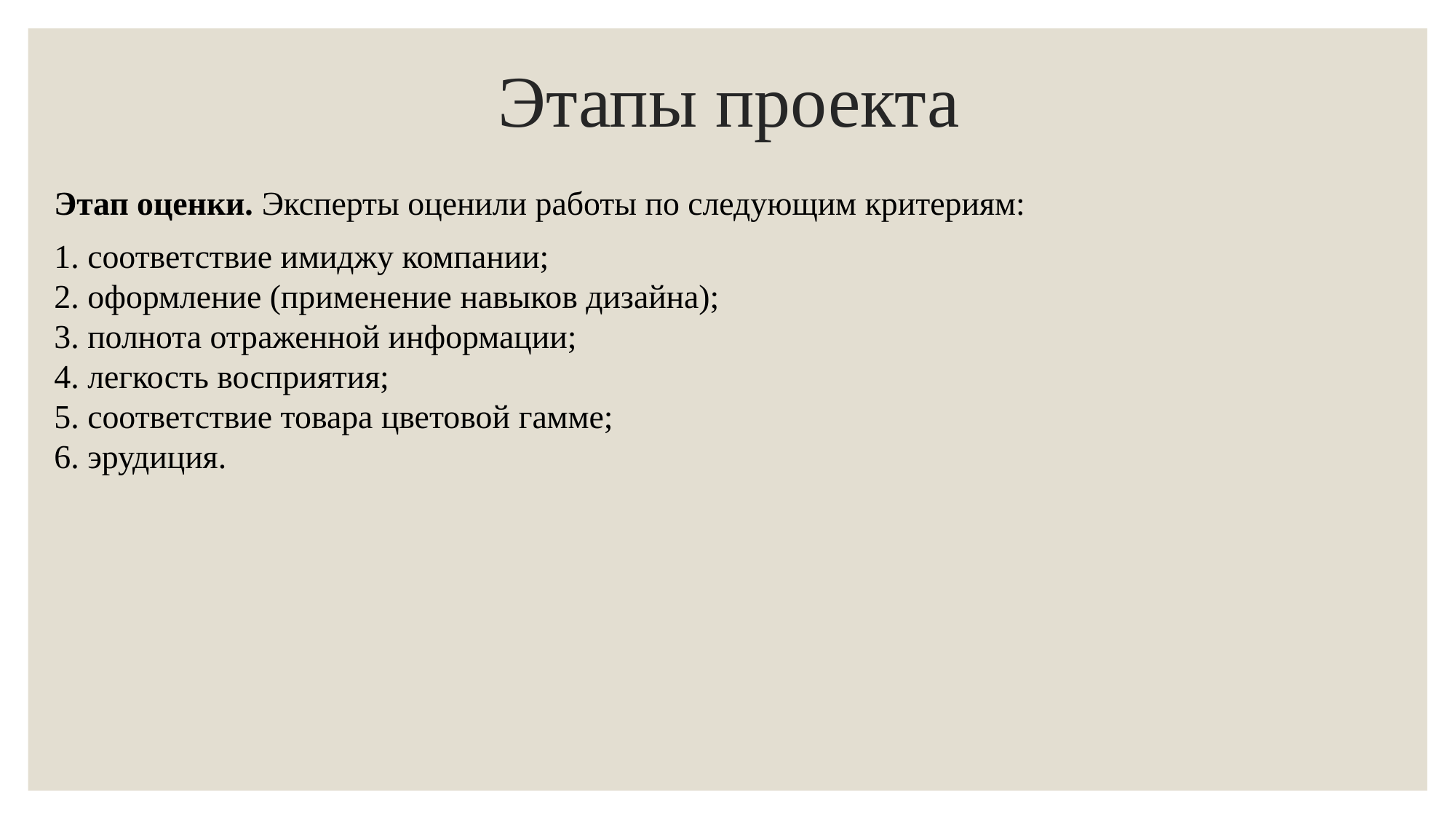

# Этапы проекта
Этап оценки. Эксперты оценили работы по следующим критериям:
1. соответствие имиджу компании;
2. оформление (применение навыков дизайна);
3. полнота отраженной информации;
4. легкость восприятия;
5. соответствие товара цветовой гамме;
6. эрудиция.